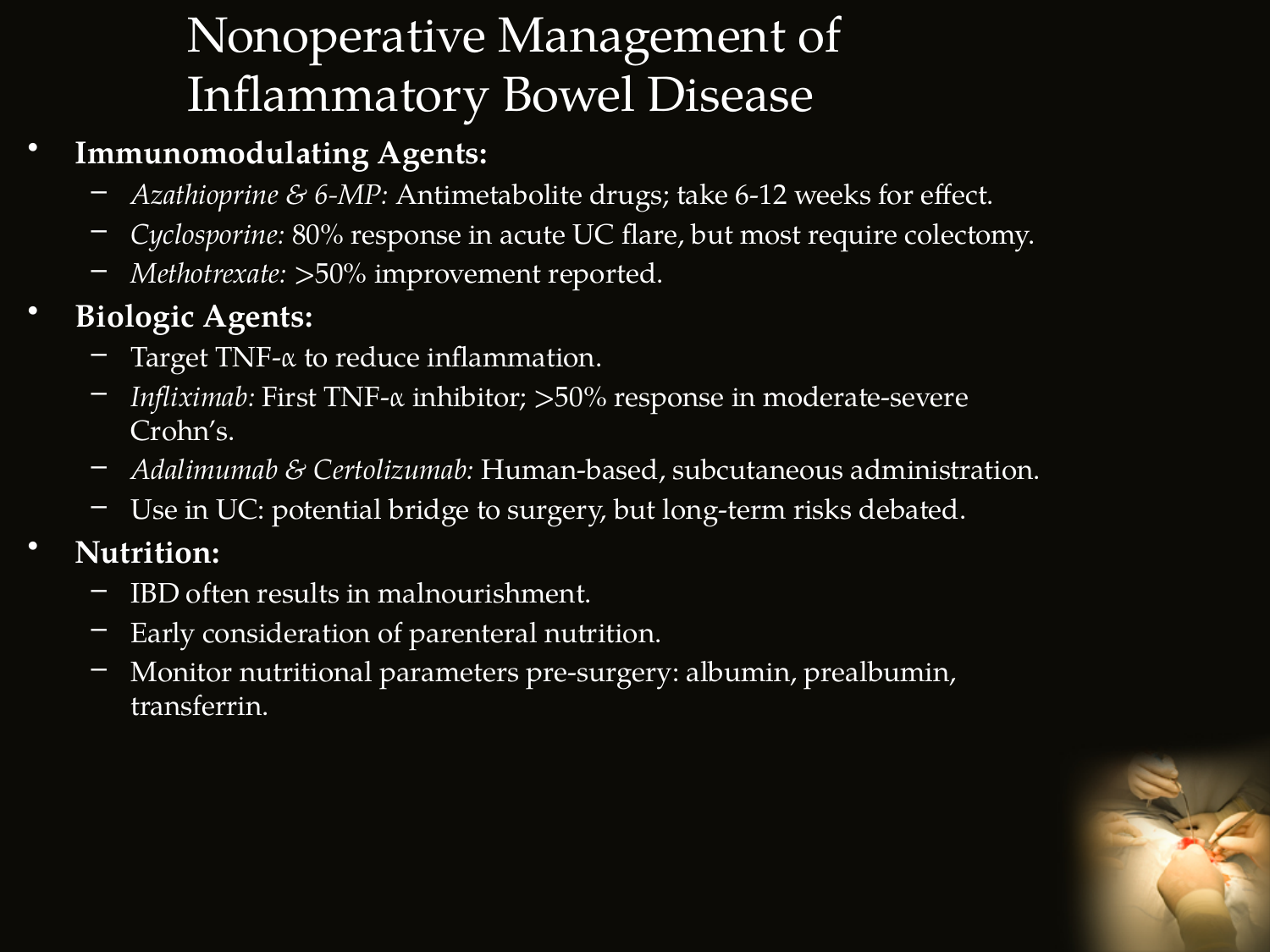

# Nonoperative Management of Inflammatory Bowel Disease
Immunomodulating Agents:
Azathioprine & 6-MP: Antimetabolite drugs; take 6-12 weeks for effect.
Cyclosporine: 80% response in acute UC flare, but most require colectomy.
Methotrexate: >50% improvement reported.
Biologic Agents:
Target TNF-α to reduce inflammation.
Infliximab: First TNF-α inhibitor; >50% response in moderate-severe Crohn’s.
Adalimumab & Certolizumab: Human-based, subcutaneous administration.
Use in UC: potential bridge to surgery, but long-term risks debated.
Nutrition:
IBD often results in malnourishment.
Early consideration of parenteral nutrition.
Monitor nutritional parameters pre-surgery: albumin, prealbumin, transferrin.